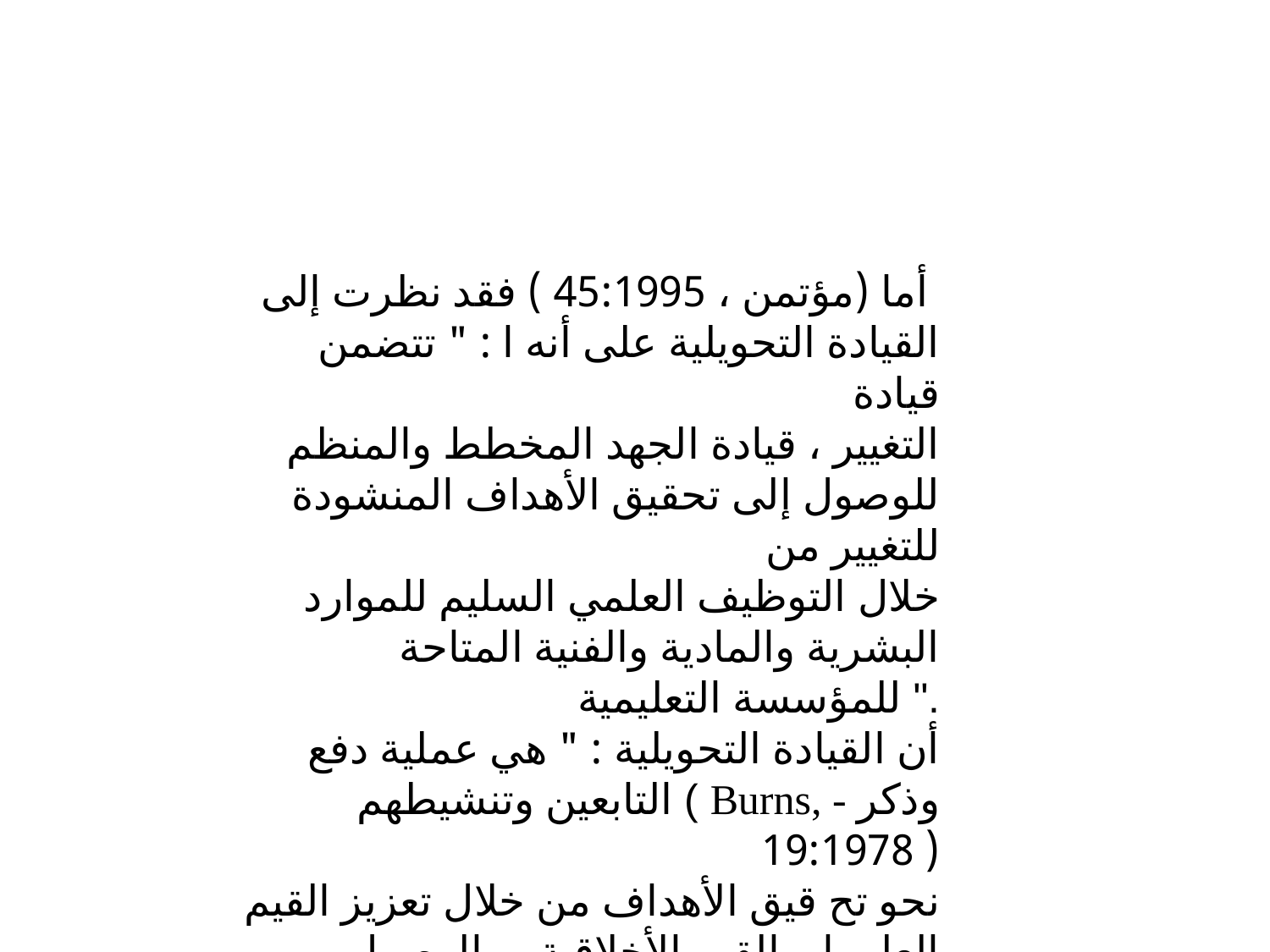

أما (مؤتمن ، 45:1995 ) فقد نظرت إلى القيادة التحويلية على أنه ا : " تتضمن قيادة
التغيير ، قيادة الجهد المخطط والمنظم للوصول إلى تحقيق الأهداف المنشودة للتغيير من
خلال التوظيف العلمي السليم للموارد البشرية والمادية والفنية المتاحة للمؤسسة التعليمية ".
أن القيادة التحويلية : " هي عملية دفع التابعين وتنشيطهم ( Burns, - وذكر ( 1978:19
نحو تح قيق الأهداف من خلال تعزيز القيم العلي ا و القيم الأخلاقية ، والوصول بهم إلى
مرتبة القادة " .